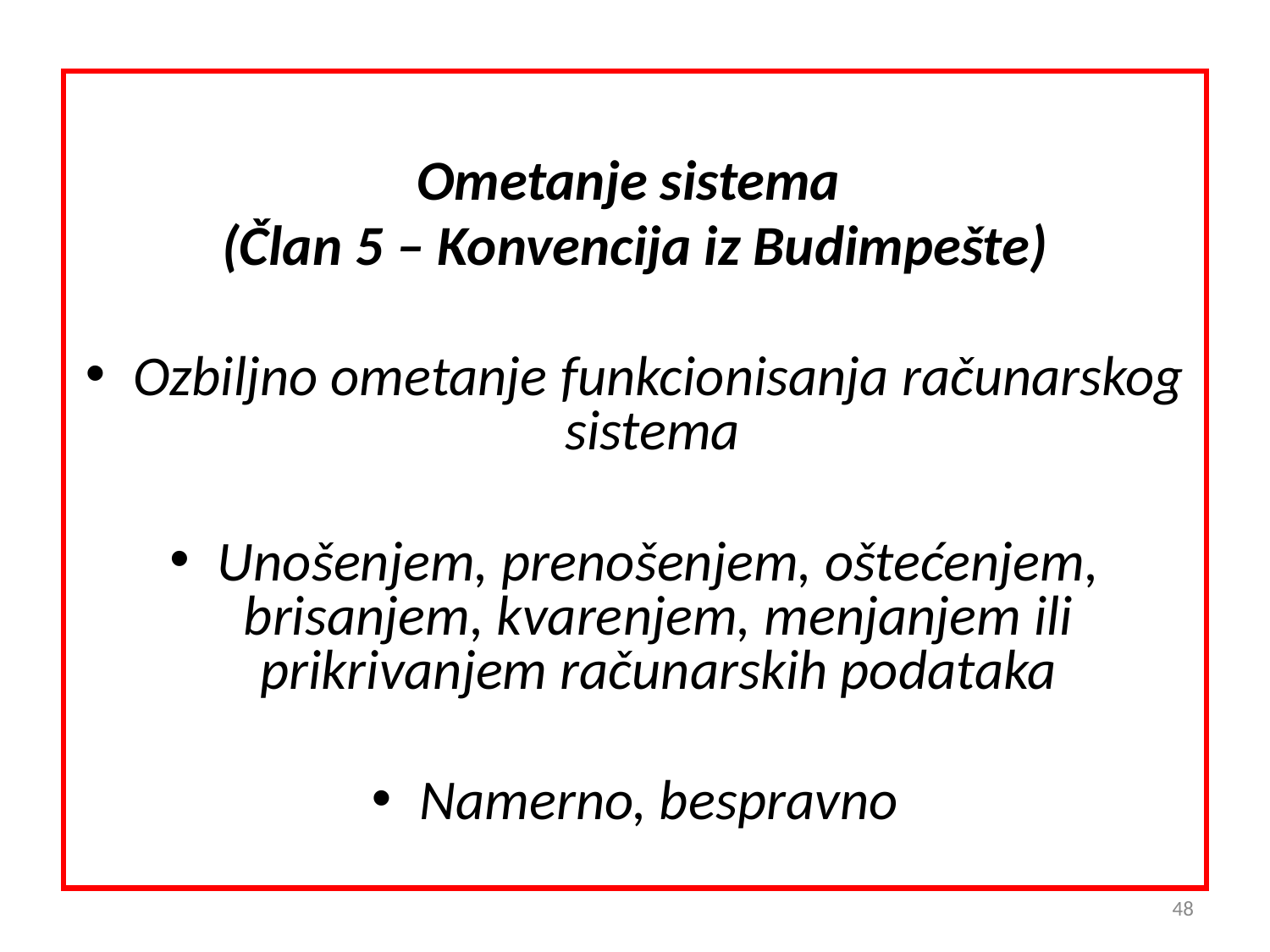

Ometanje sistema
(Član 5 – Konvencija iz Budimpešte)

Ozbiljno ometanje funkcionisanja računarskog sistema

Unošenjem, prenošenjem, oštećenjem, brisanjem, kvarenjem, menjanjem ili prikrivanjem računarskih podataka

Namerno, bespravno
48